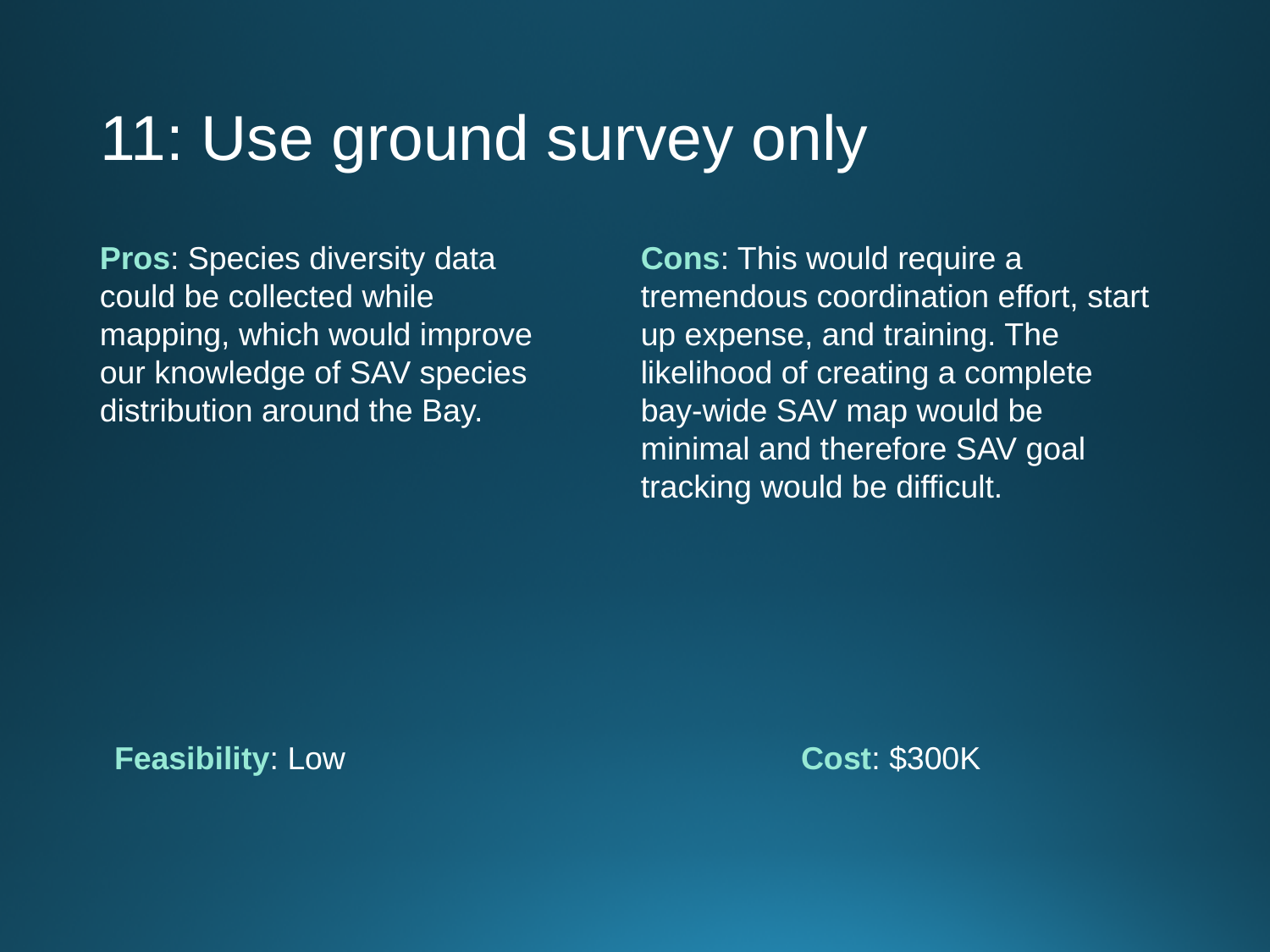

# 11: Use ground survey only
Cons: This would require a tremendous coordination effort, start up expense, and training. The likelihood of creating a complete bay-wide SAV map would be minimal and therefore SAV goal tracking would be difficult.
Pros: Species diversity data could be collected while mapping, which would improve our knowledge of SAV species distribution around the Bay.
Cost: $300K
Feasibility: Low